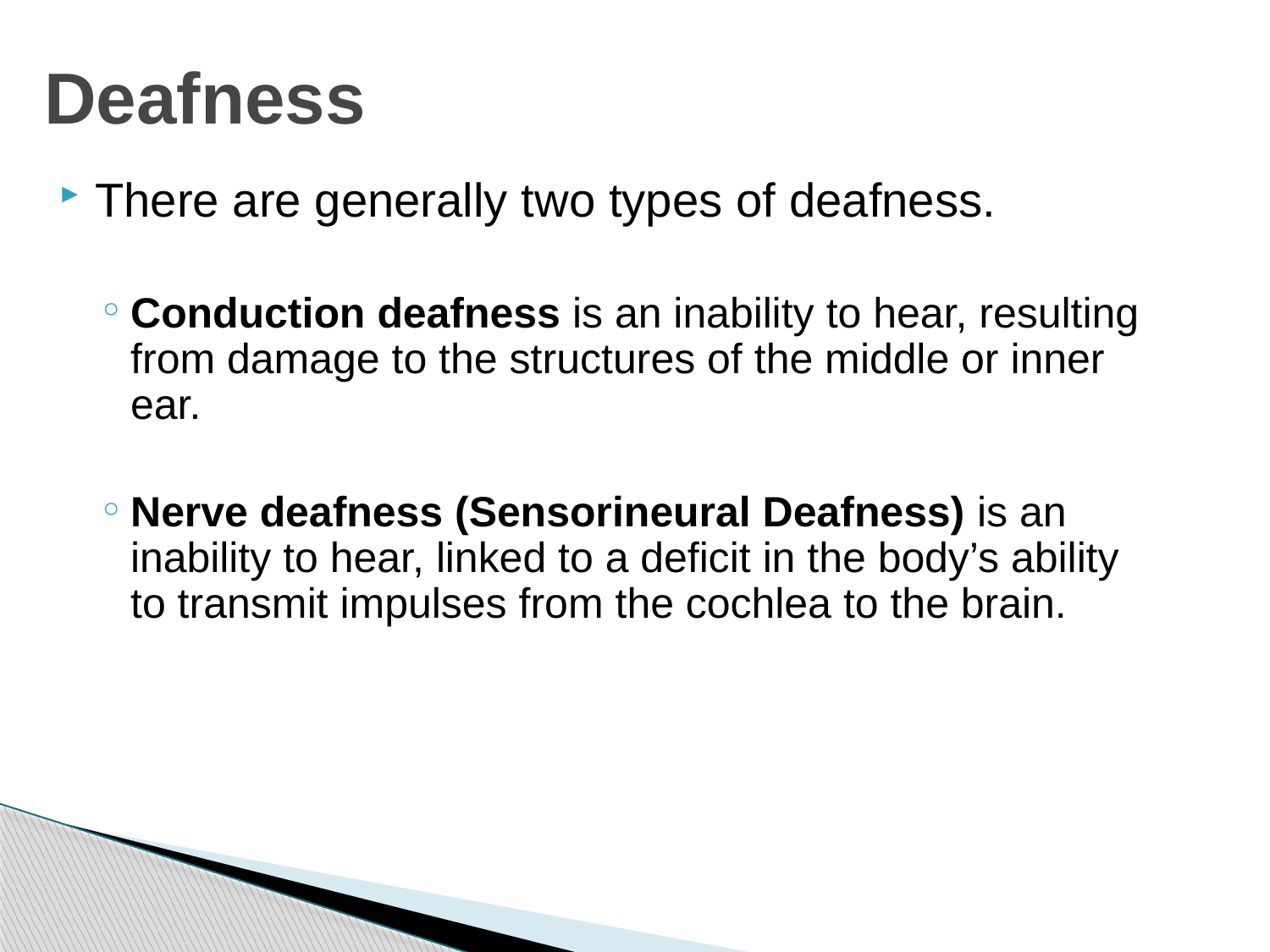

# Deafness
There are generally two types of deafness.

Conduction deafness is an inability to hear, resulting from damage to the structures of the middle or inner ear.

Nerve deafness (Sensorineural Deafness) is an inability to hear, linked to a deficit in the body’s ability to transmit impulses from the cochlea to the brain.